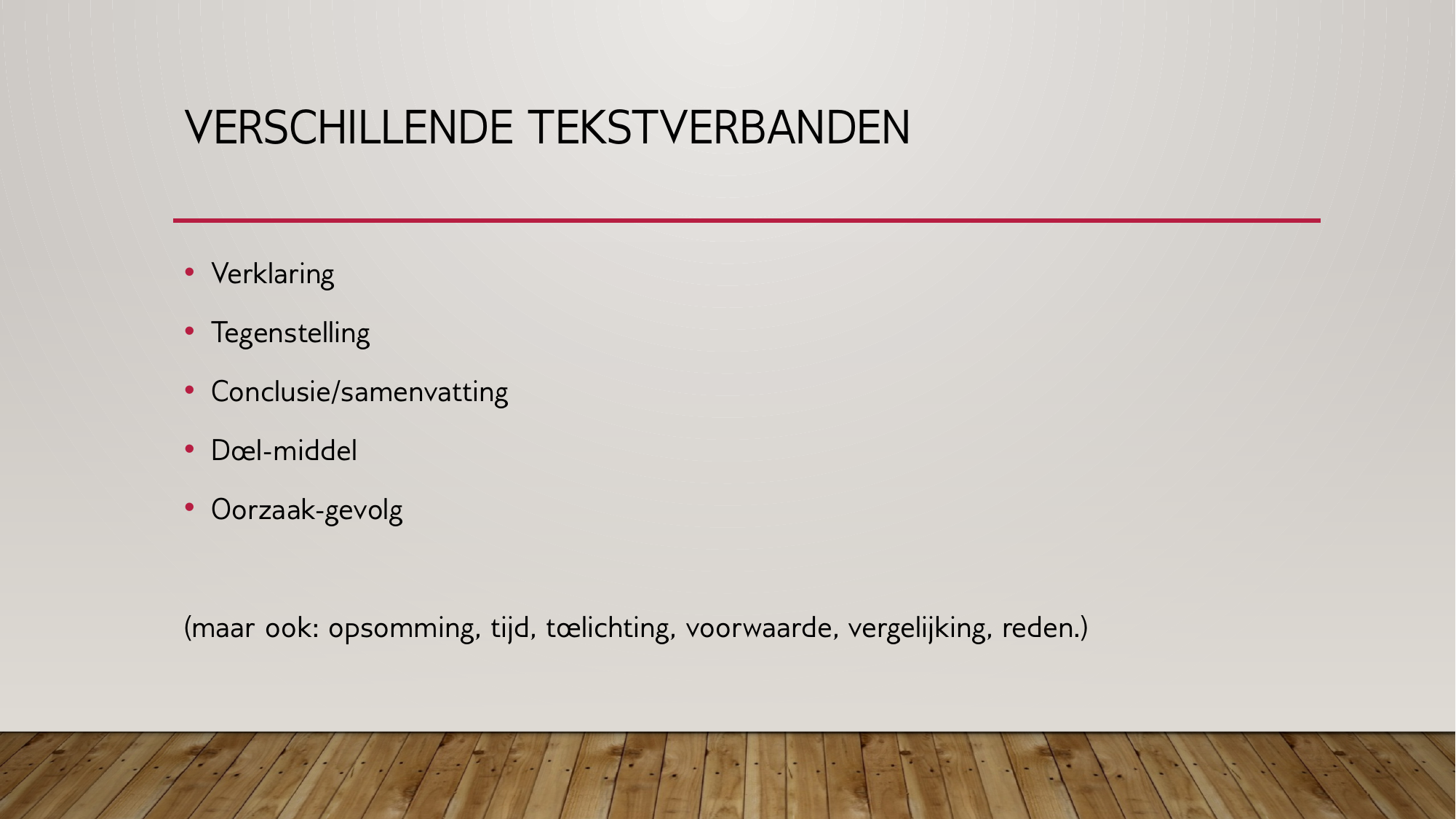

# Verschillende tekstverbanden
Verklaring
Tegenstelling
Conclusie/samenvatting
Doel-middel
Oorzaak-gevolg

(maar ook: opsomming, tijd, toelichting, voorwaarde, vergelijking, reden.)